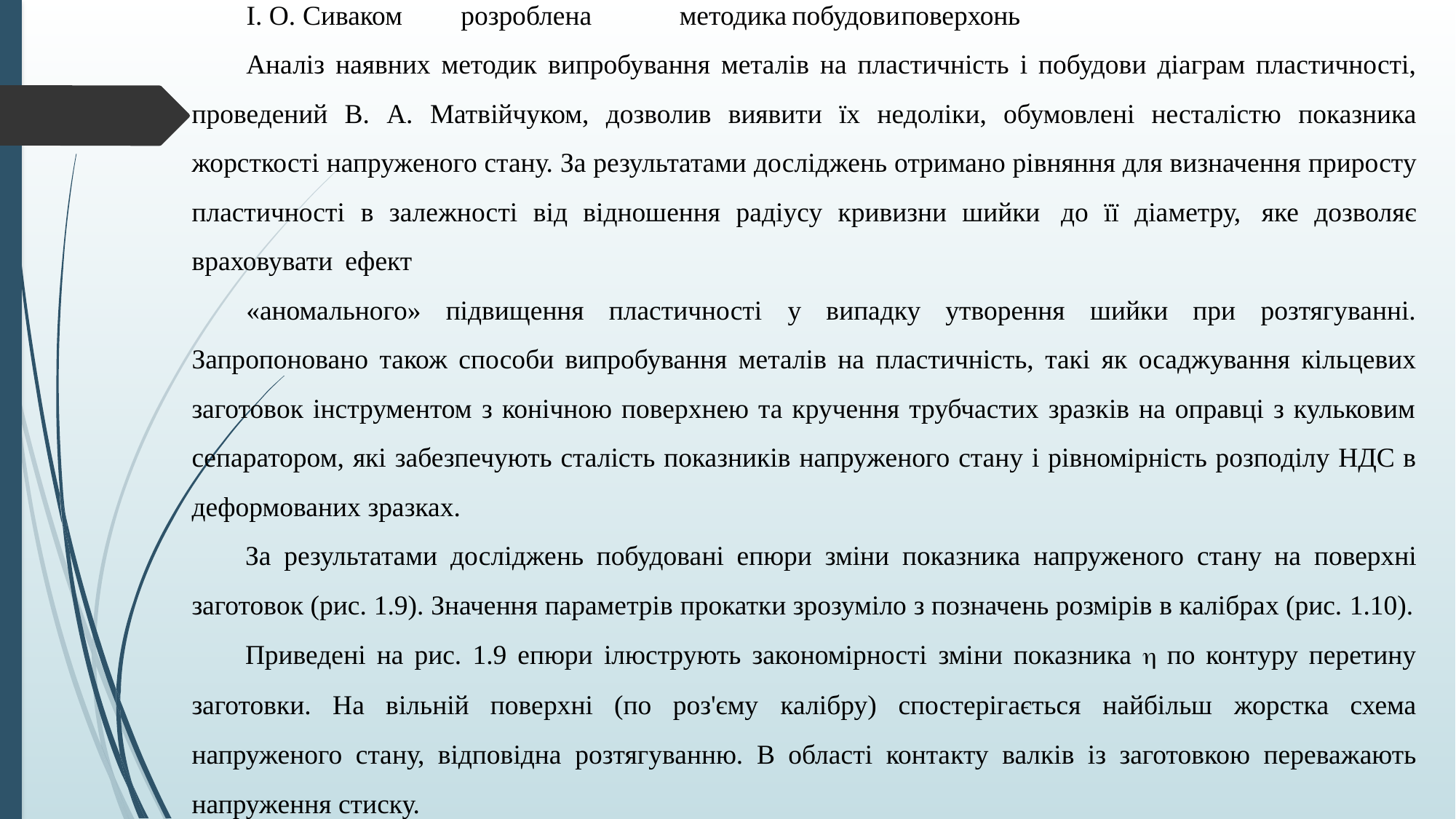

І. О. Сиваком	розроблена	методика	побудови	поверхонь
Аналіз наявних методик випробування металів на пластичність і побудови діаграм пластичності, проведений В. А. Матвійчуком, дозволив виявити їх недоліки, обумовлені несталістю показника жорсткості напруженого стану. За результатами досліджень отримано рівняння для визначення приросту пластичності в залежності від відношення радіусу кривизни шийки до її діаметру, яке дозволяє враховувати ефект
«аномального» підвищення пластичності у випадку утворення шийки при розтягуванні. Запропоновано також способи випробування металів на пластичність, такі як осаджування кільцевих заготовок інструментом з конічною поверхнею та кручення трубчастих зразків на оправці з кульковим сепаратором, які забезпечують сталість показників напруженого стану і рівномірність розподілу НДС в деформованих зразках.
За результатами досліджень побудовані епюри зміни показника напруженого стану на поверхні заготовок (рис. 1.9). Значення параметрів прокатки зрозуміло з позначень розмірів в калібрах (рис. 1.10).
Приведені на рис. 1.9 епюри ілюструють закономірності зміни показника η по контуру перетину заготовки. На вільній поверхні (по роз'єму калібру) спостерігається найбільш жорстка схема напруженого стану, відповідна розтягуванню. В області контакту валків із заготовкою переважають напруження стиску.